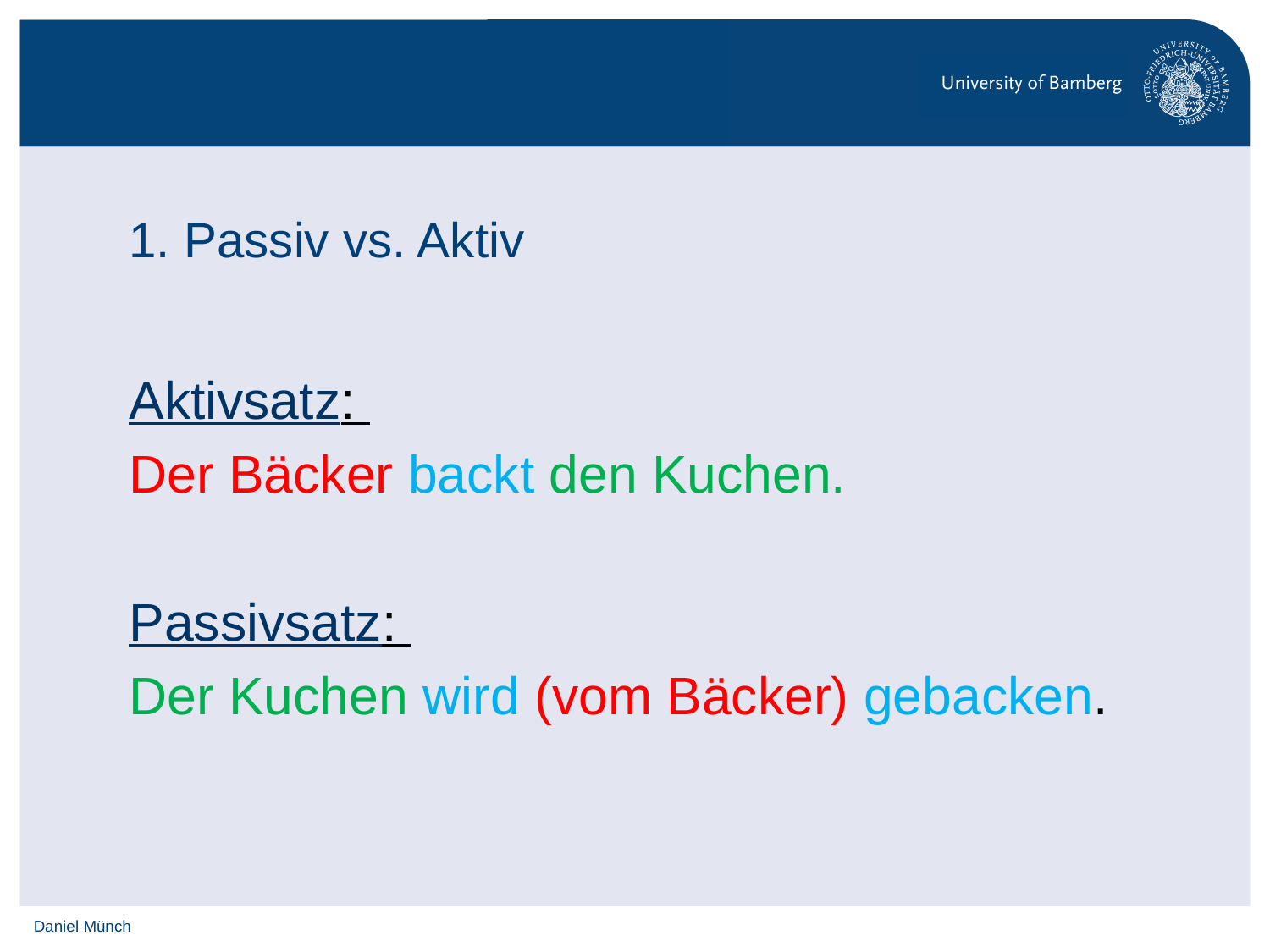

# 1. Passiv vs. Aktiv
Aktivsatz:
Der Bäcker backt den Kuchen.

Passivsatz:
Der Kuchen wird (vom Bäcker) gebacken.